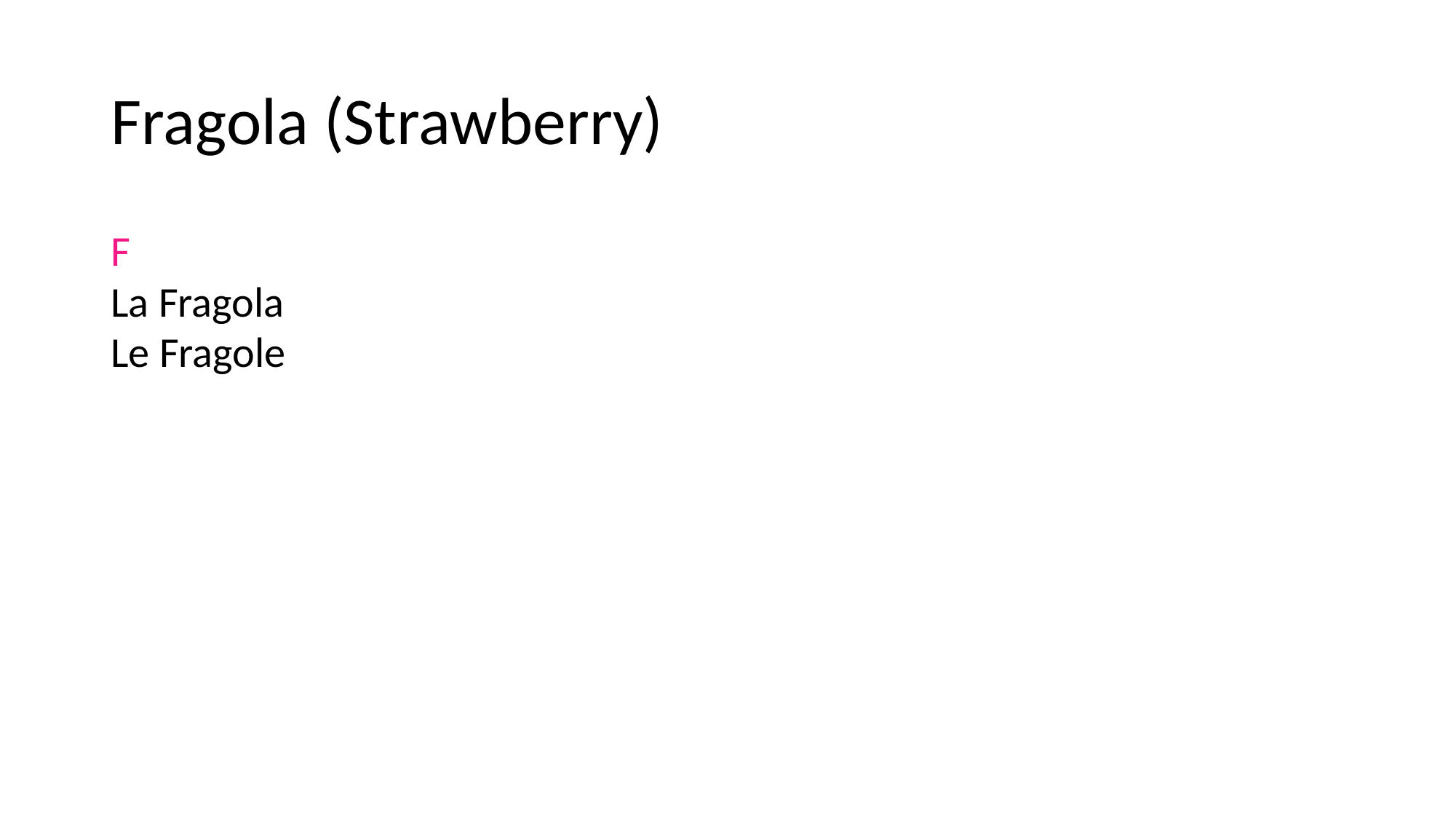

# Fragola (Strawberry)
F
La Fragola
Le Fragole